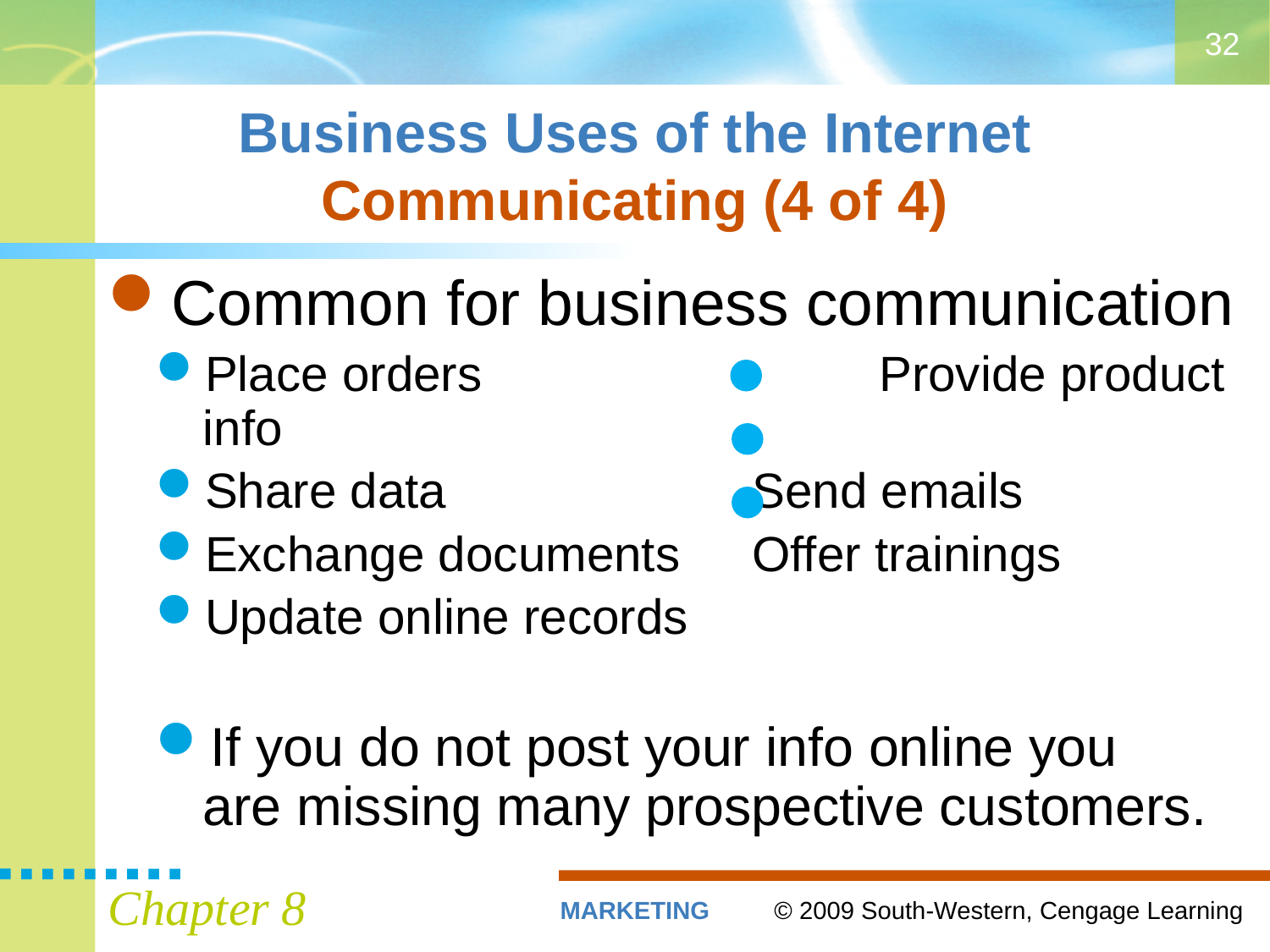

32
# Business Uses of the Internet Communicating (4 of 4)
Common for business communication
Place orders			   Provide product info
Share data			   Send emails
Exchange documents	   Offer trainings
Update online records

If you do not post your info online you
are missing many prospective customers.

Chapter 8